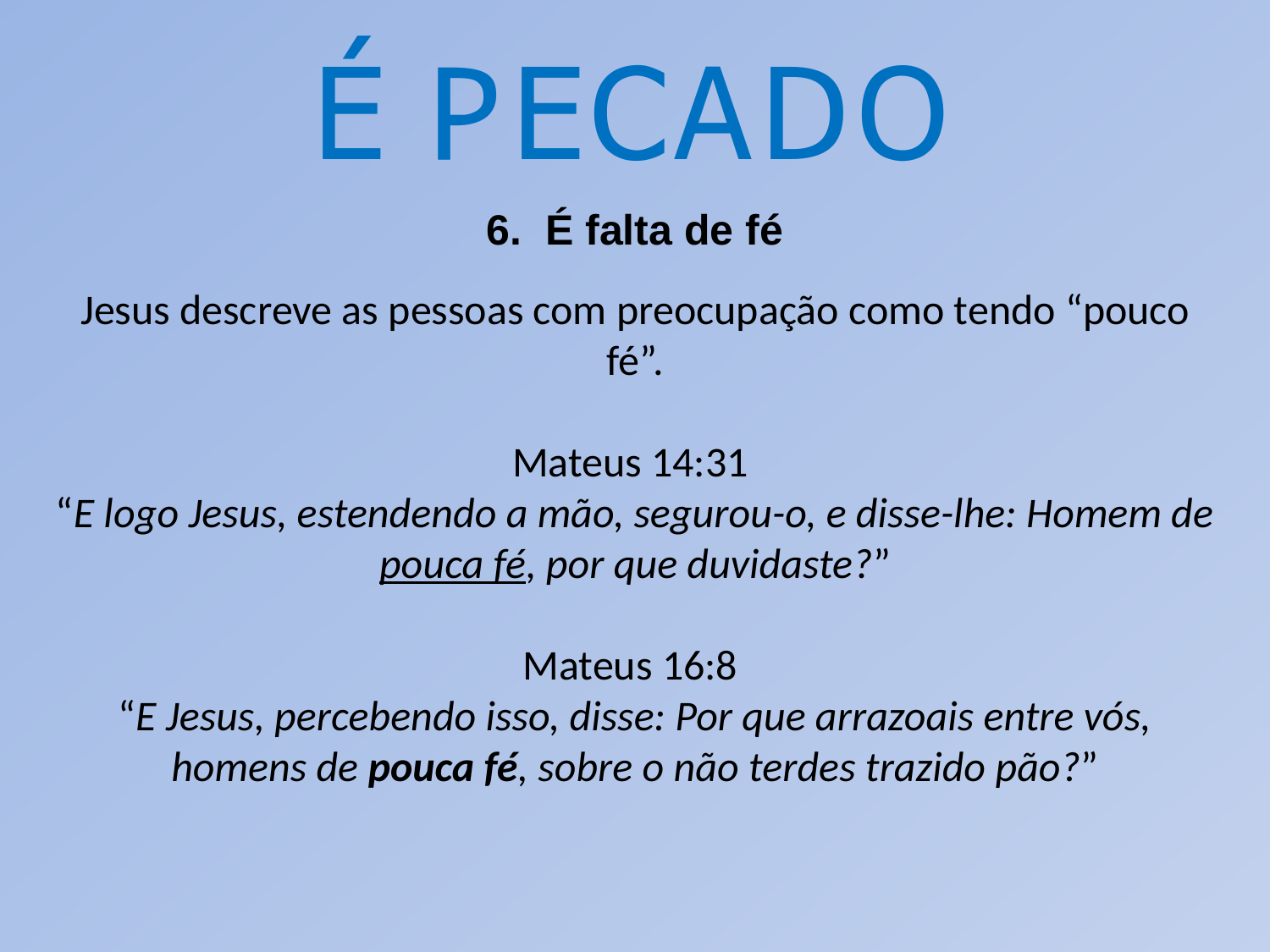

É PECADO

6.  É falta de fé

Jesus descreve as pessoas com preocupação como tendo “pouco fé”.

Mateus 14:31
“E logo Jesus, estendendo a mão, segurou-o, e disse-lhe: Homem de pouca fé, por que duvidaste?”

Mateus 16:8
“E Jesus, percebendo isso, disse: Por que arrazoais entre vós, homens de pouca fé, sobre o não terdes trazido pão?”